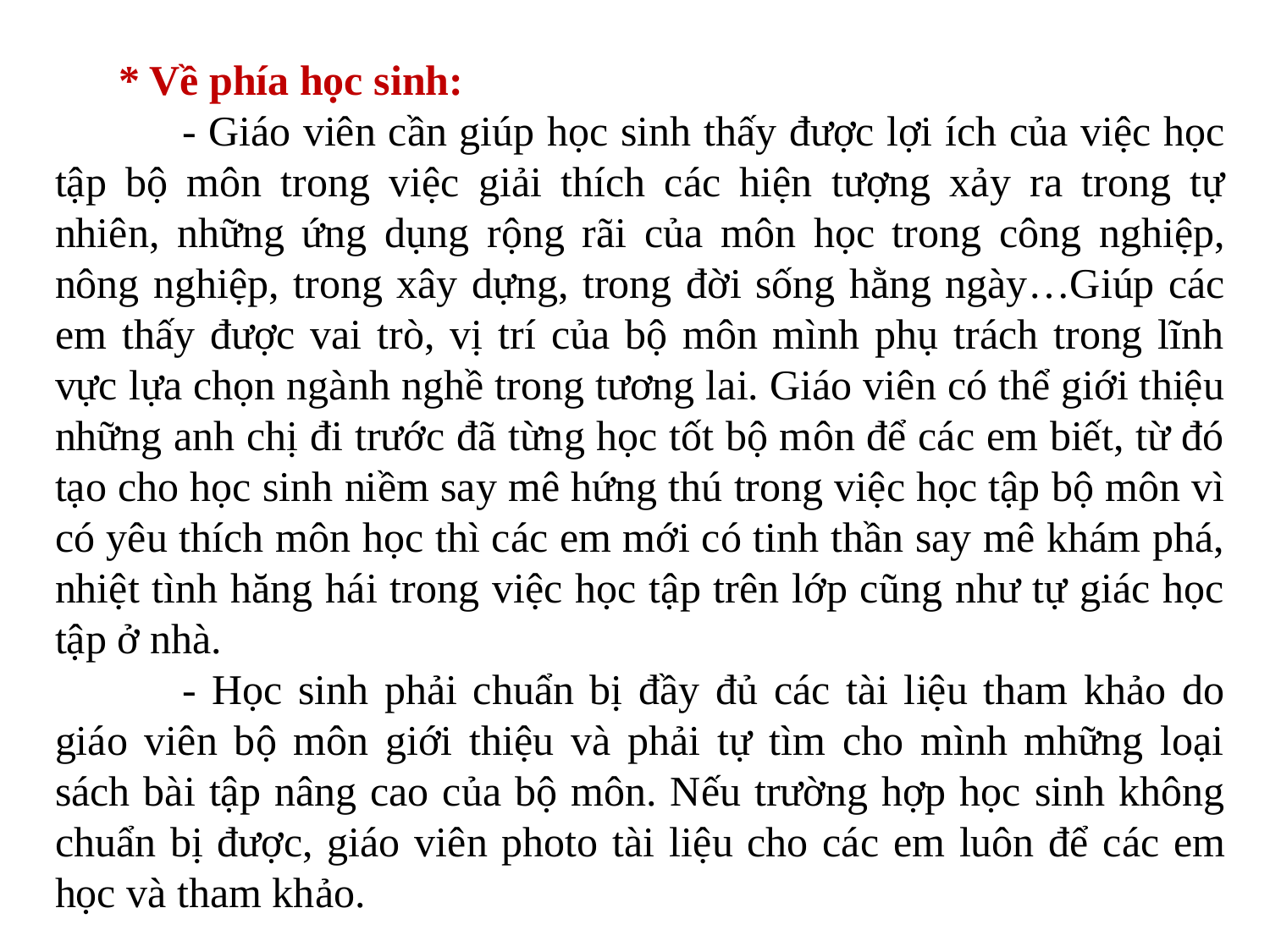

* Về phía học sinh:
	- Giáo viên cần giúp học sinh thấy được lợi ích của việc học tập bộ môn trong việc giải thích các hiện tượng xảy ra trong tự nhiên, những ứng dụng rộng rãi của môn học trong công nghiệp, nông nghiệp, trong xây dựng, trong đời sống hằng ngày…Giúp các em thấy được vai trò, vị trí của bộ môn mình phụ trách trong lĩnh vực lựa chọn ngành nghề trong tương lai. Giáo viên có thể giới thiệu những anh chị đi trước đã từng học tốt bộ môn để các em biết, từ đó tạo cho học sinh niềm say mê hứng thú trong việc học tập bộ môn vì có yêu thích môn học thì các em mới có tinh thần say mê khám phá, nhiệt tình hăng hái trong việc học tập trên lớp cũng như tự giác học tập ở nhà.
	- Học sinh phải chuẩn bị đầy đủ các tài liệu tham khảo do giáo viên bộ môn giới thiệu và phải tự tìm cho mình mhững loại sách bài tập nâng cao của bộ môn. Nếu trường hợp học sinh không chuẩn bị được, giáo viên photo tài liệu cho các em luôn để các em học và tham khảo.